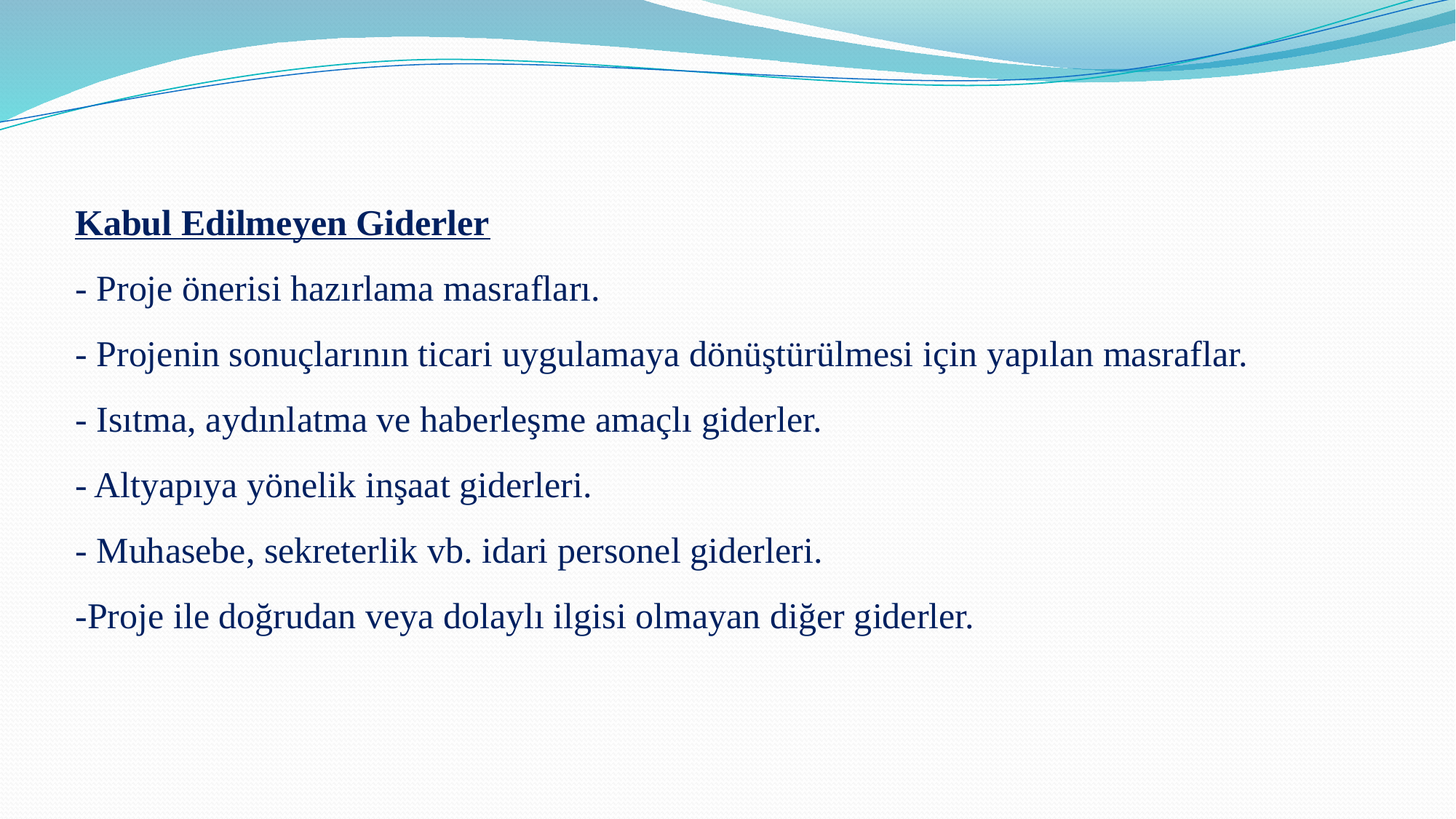

Kabul Edilmeyen Giderler
- Proje önerisi hazırlama masrafları.
- Projenin sonuçlarının ticari uygulamaya dönüştürülmesi için yapılan masraflar.
- Isıtma, aydınlatma ve haberleşme amaçlı giderler.
- Altyapıya yönelik inşaat giderleri.
- Muhasebe, sekreterlik vb. idari personel giderleri.
-Proje ile doğrudan veya dolaylı ilgisi olmayan diğer giderler.